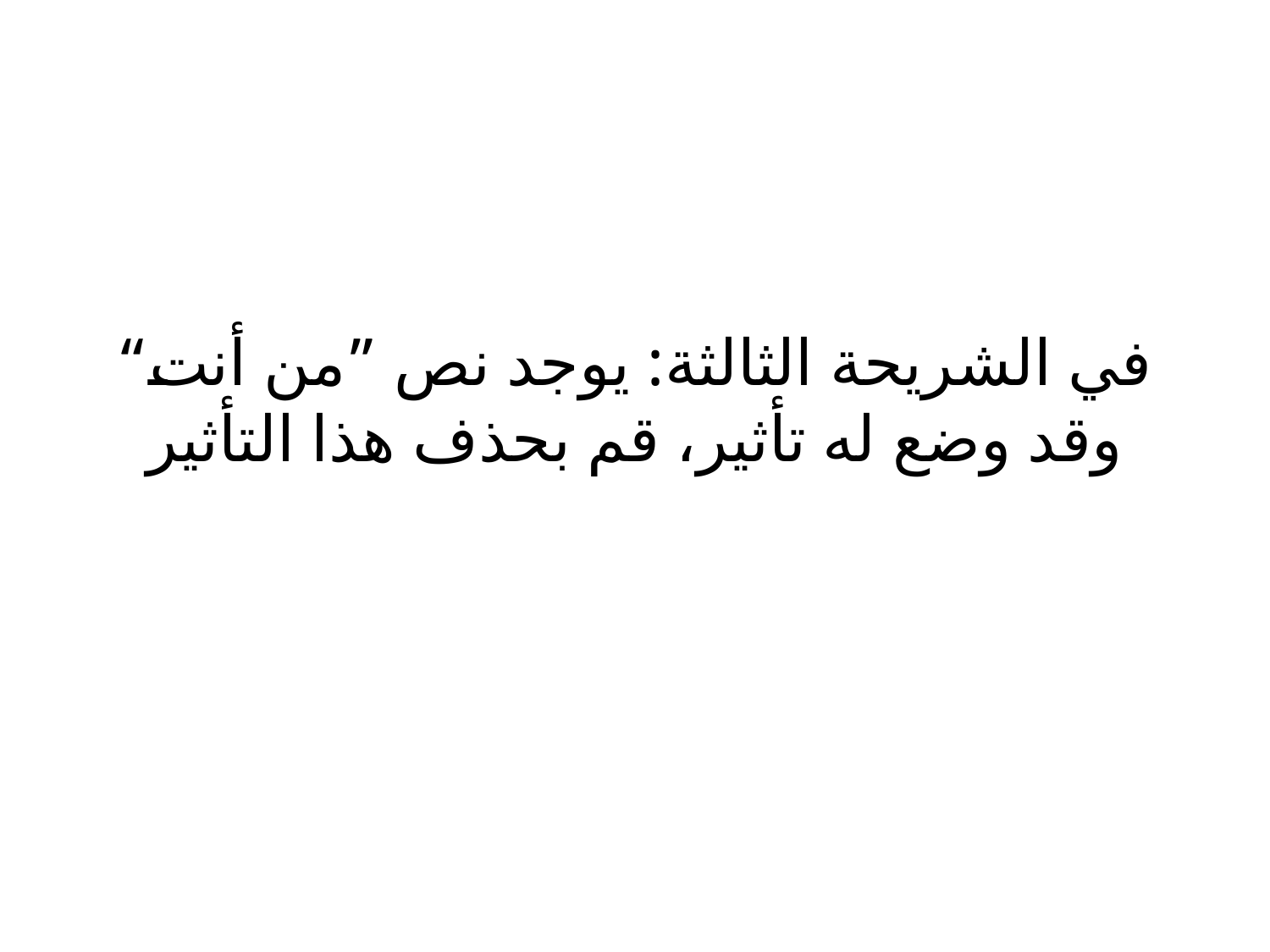

# في الشريحة الثالثة: يوجد نص ”من أنت“ وقد وضع له تأثير، قم بحذف هذا التأثير